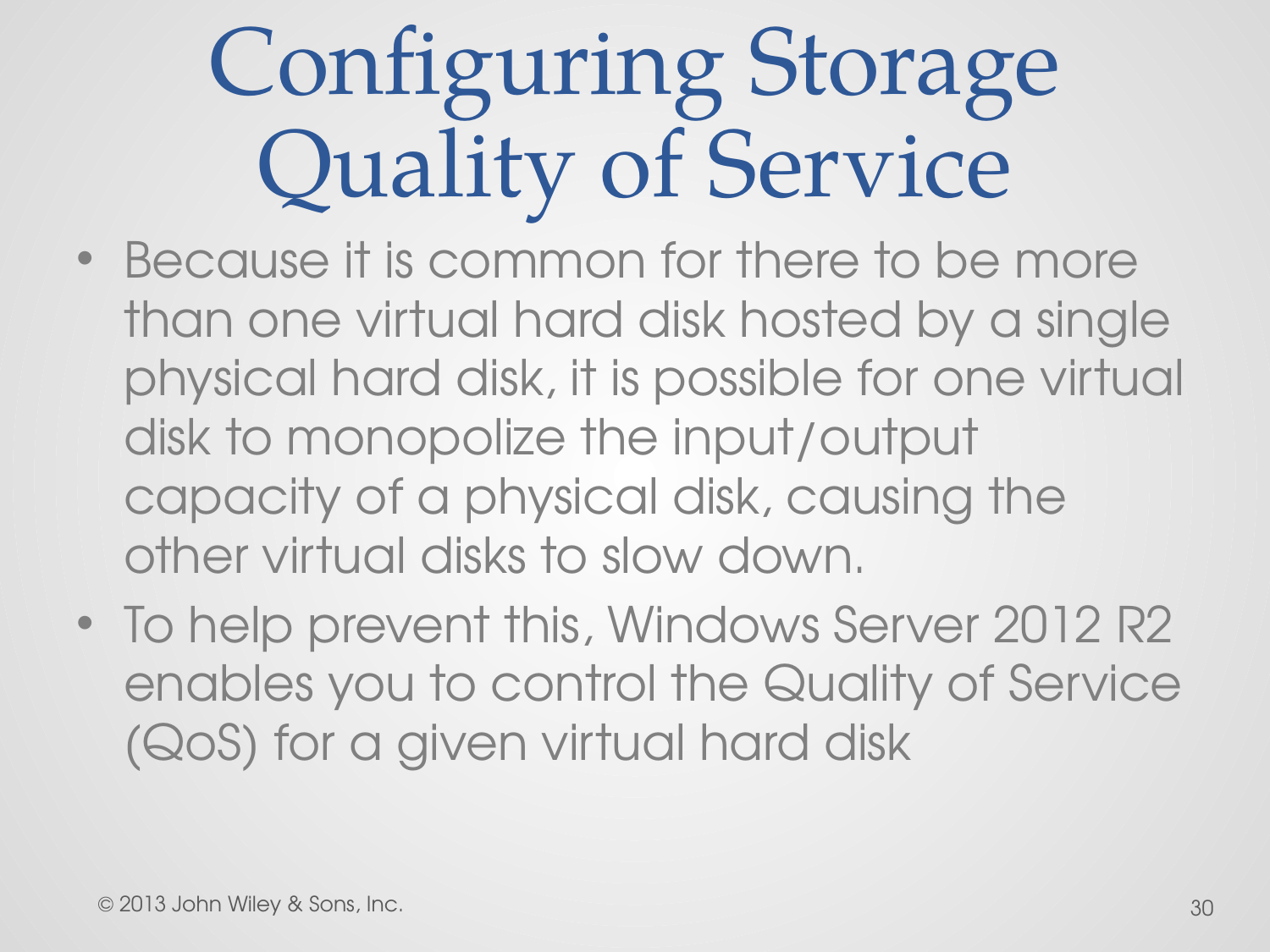

# Configuring Storage Quality of Service
Because it is common for there to be more than one virtual hard disk hosted by a single physical hard disk, it is possible for one virtual disk to monopolize the input/output capacity of a physical disk, causing the other virtual disks to slow down.
To help prevent this, Windows Server 2012 R2 enables you to control the Quality of Service (QoS) for a given virtual hard disk
© 2013 John Wiley & Sons, Inc.
30